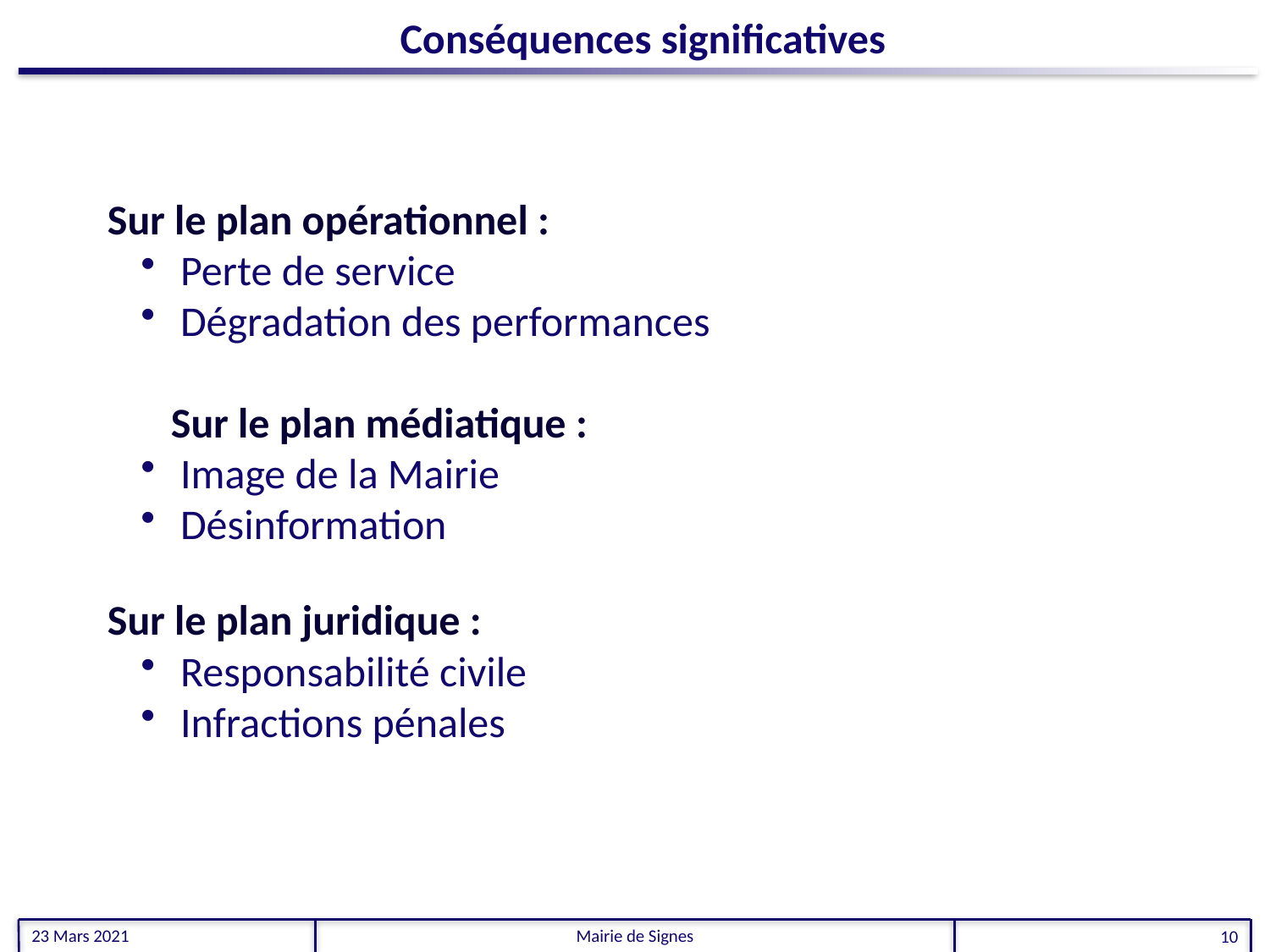

Conséquences significatives
Sur le plan opérationnel :
 Perte de service
 Dégradation des performances

Sur le plan médiatique :
 Image de la Mairie
 Désinformation

Sur le plan juridique :
 Responsabilité civile
 Infractions pénales

23 Mars 2021
Mairie de Signes
10